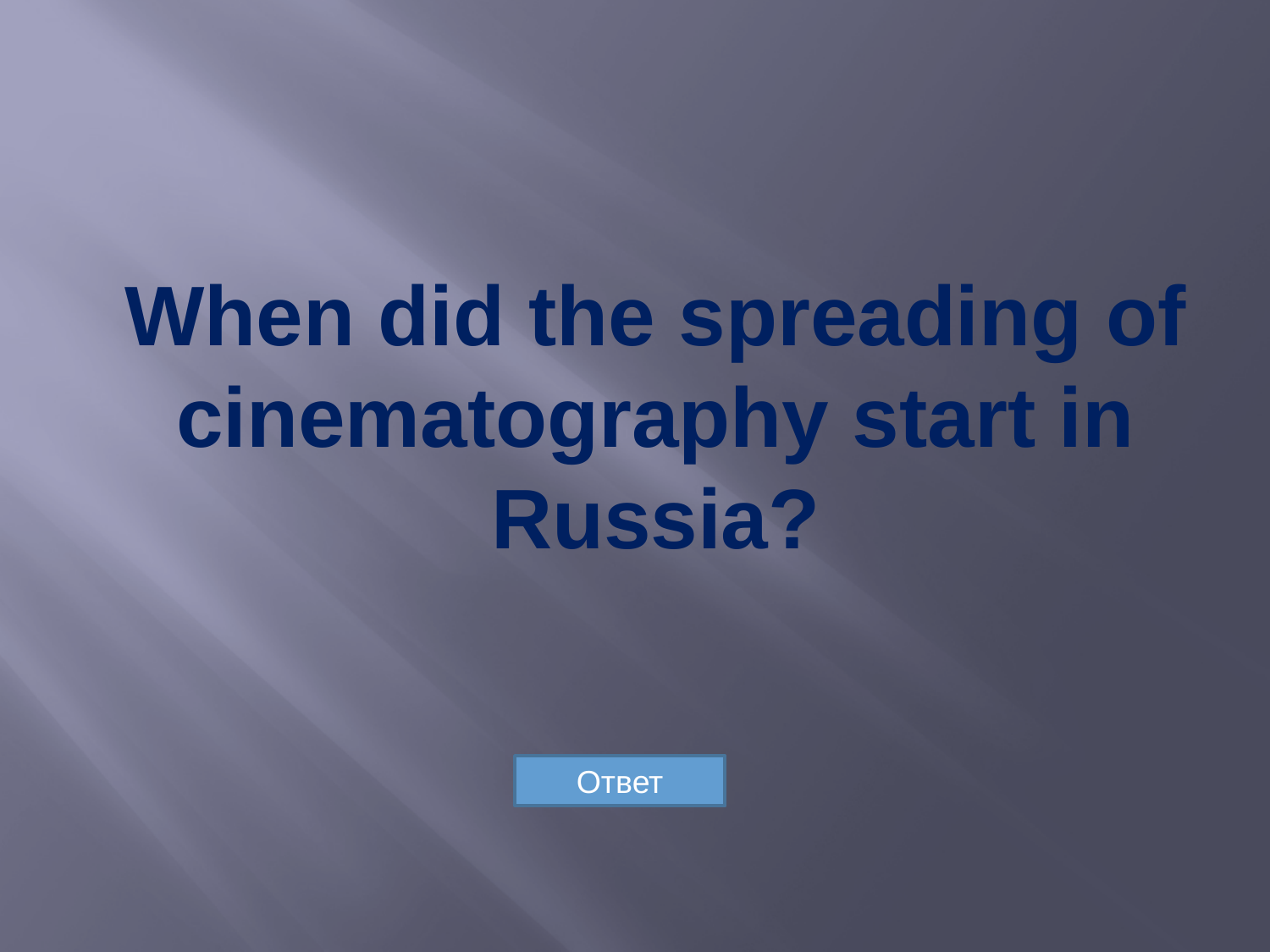

# When did the spreading of cinematography start in Russia?